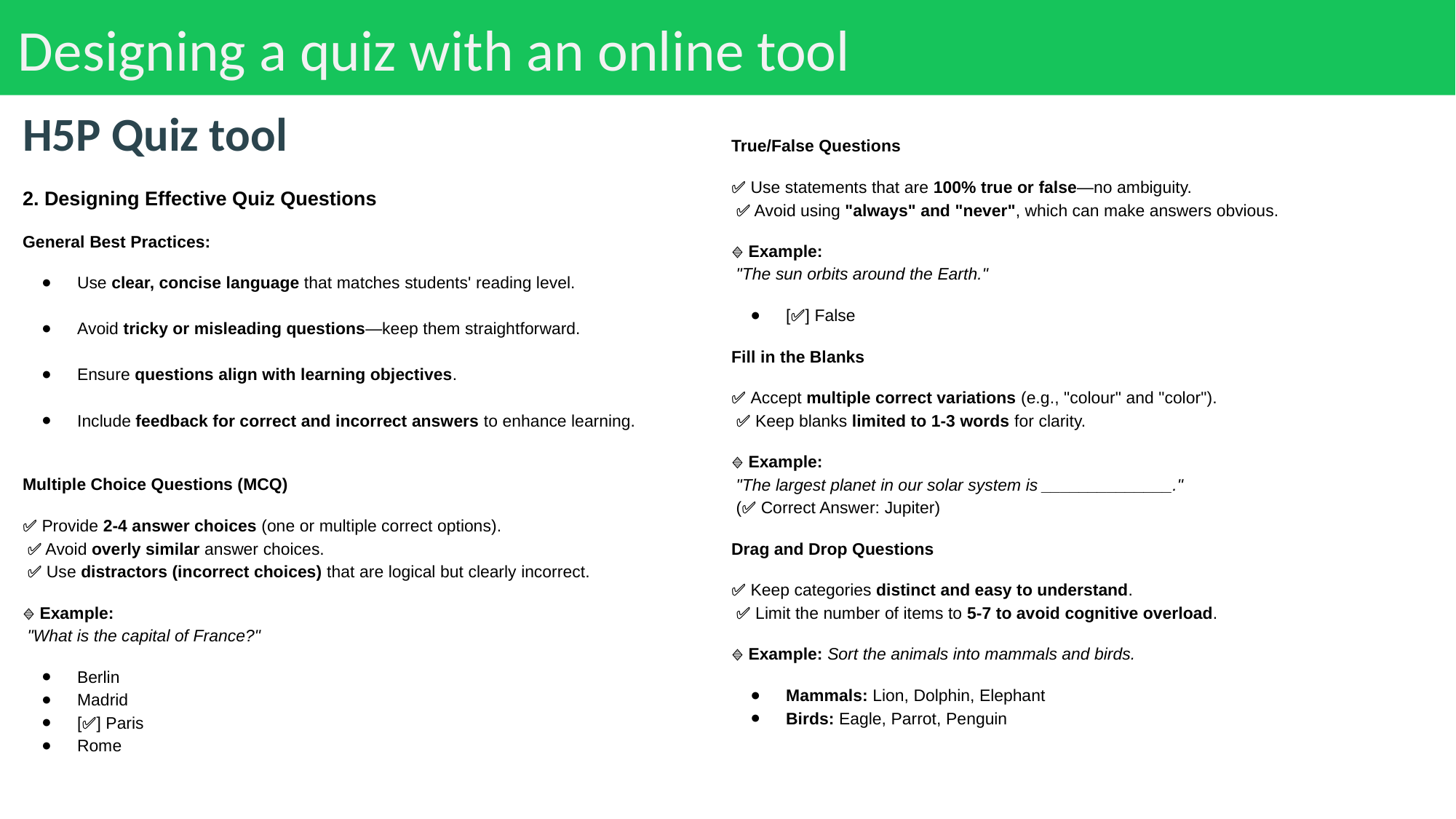

# Designing a quiz with an online tool
H5P Quiz tool
2. Designing Effective Quiz Questions
General Best Practices:
Use clear, concise language that matches students' reading level.
Avoid tricky or misleading questions—keep them straightforward.
Ensure questions align with learning objectives.
Include feedback for correct and incorrect answers to enhance learning.
Multiple Choice Questions (MCQ)
✅ Provide 2-4 answer choices (one or multiple correct options).
 ✅ Avoid overly similar answer choices.
 ✅ Use distractors (incorrect choices) that are logical but clearly incorrect.
🔹 Example:
 "What is the capital of France?"
Berlin
Madrid
[✅] Paris
Rome

True/False Questions
✅ Use statements that are 100% true or false—no ambiguity.
 ✅ Avoid using "always" and "never", which can make answers obvious.
🔹 Example:
 "The sun orbits around the Earth."
[✅] False
Fill in the Blanks
✅ Accept multiple correct variations (e.g., "colour" and "color").
 ✅ Keep blanks limited to 1-3 words for clarity.
🔹 Example:
 "The largest planet in our solar system is ______________."
 (✅ Correct Answer: Jupiter)
Drag and Drop Questions
✅ Keep categories distinct and easy to understand.
 ✅ Limit the number of items to 5-7 to avoid cognitive overload.
🔹 Example: Sort the animals into mammals and birds.
Mammals: Lion, Dolphin, Elephant
Birds: Eagle, Parrot, Penguin